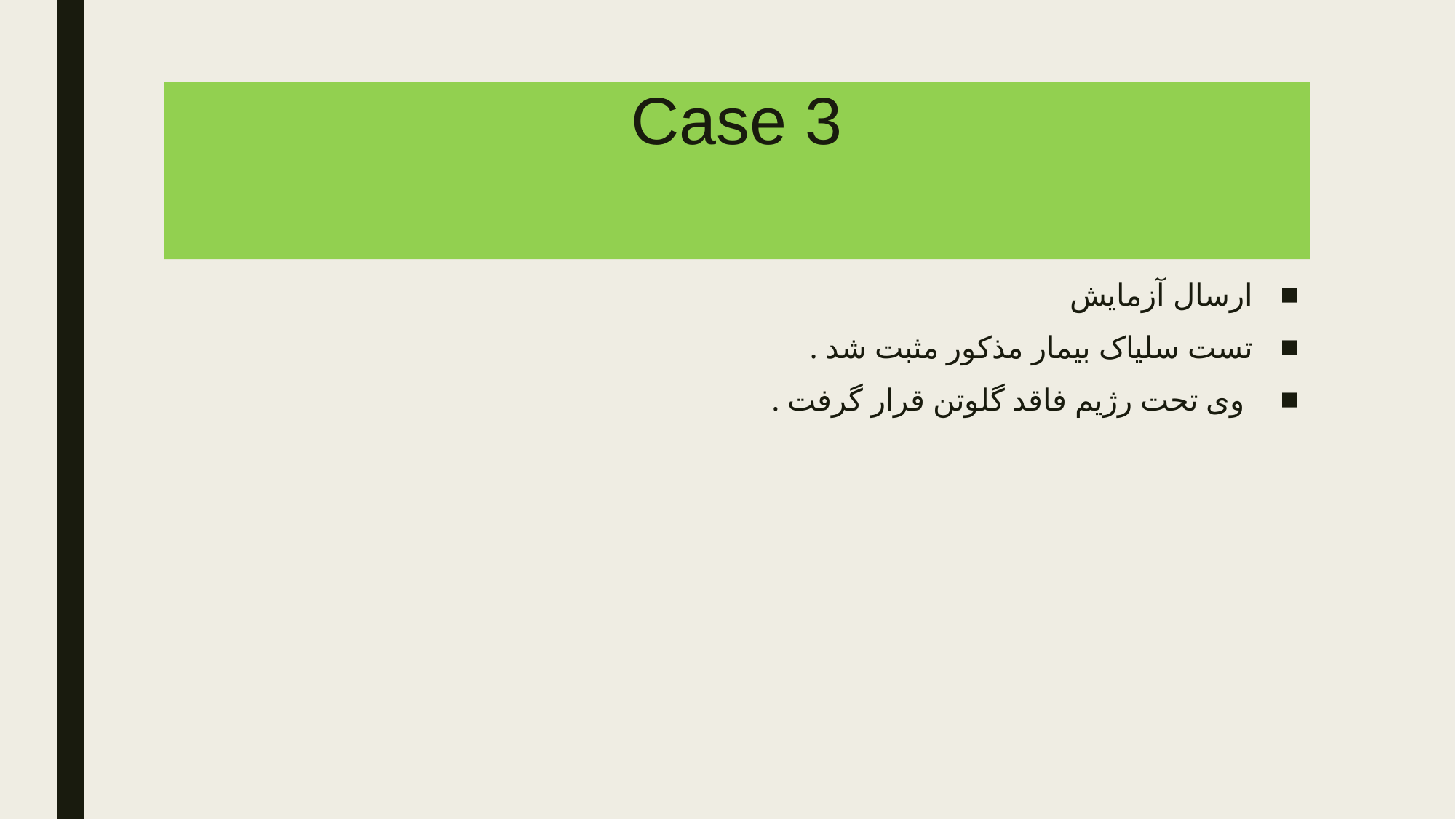

# Case 3
ارسال آزمایش
تست سلیاک بیمار مذکور مثبت شد .
 وی تحت رژیم فاقد گلوتن قرار گرفت .